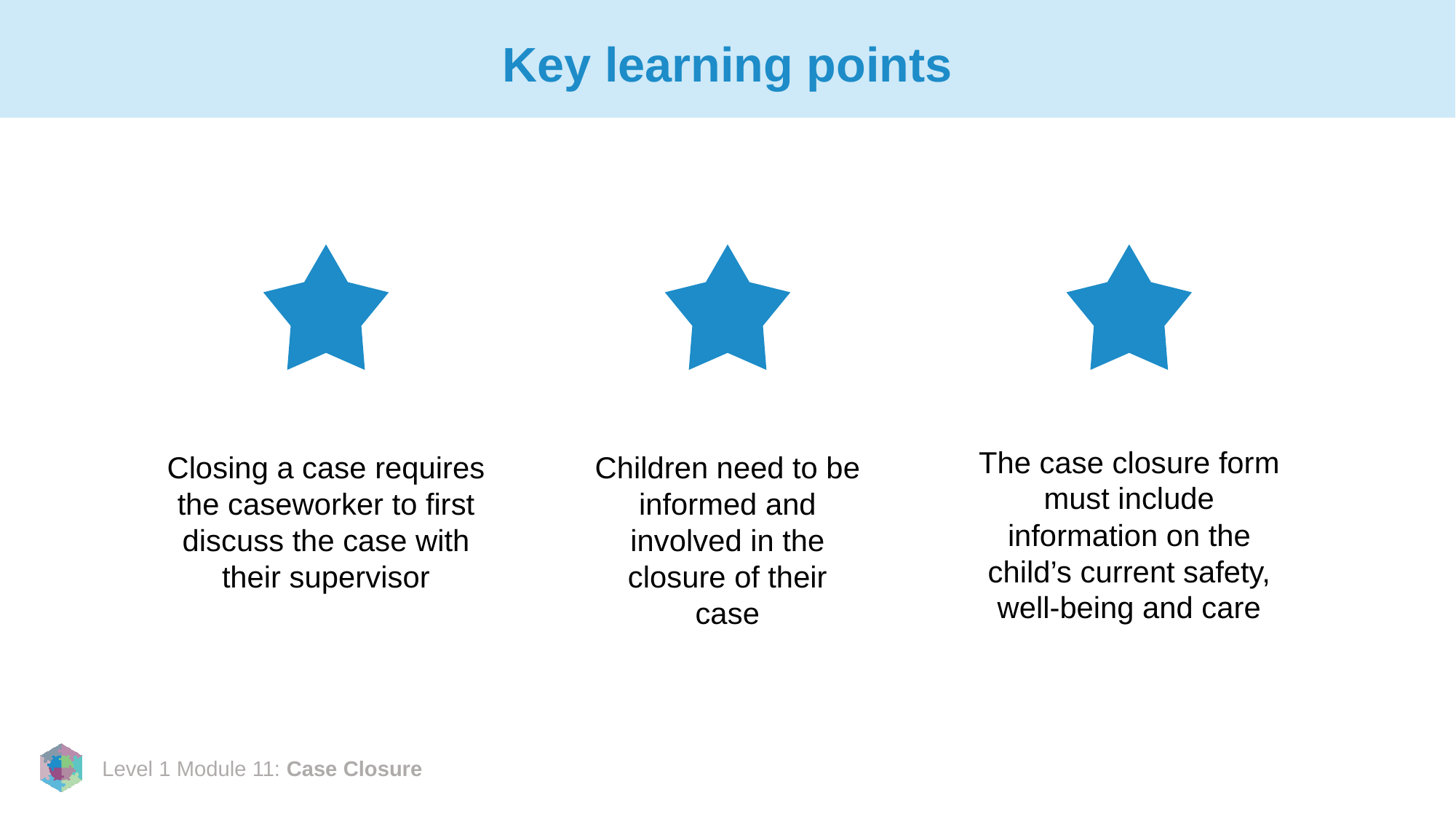

# Key learning points

The case closure form must include information on the child’s current safety, well-being and care
Closing a case requires the caseworker to first discuss the case with their supervisor
Children need to be informed and involved in the closure of their case